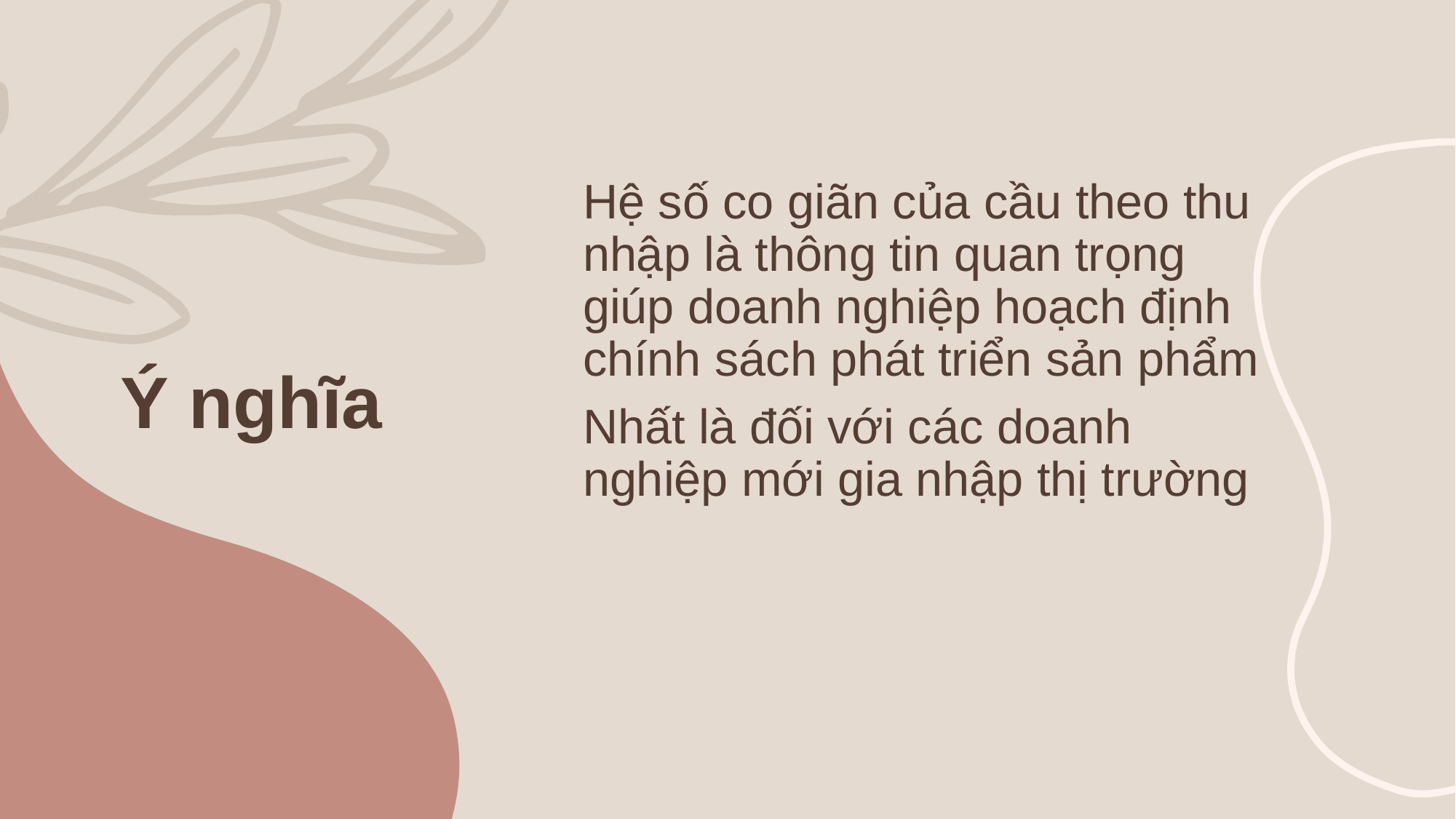

# Ý nghĩa
Hệ số co giãn của cầu theo thu nhập là thông tin quan trọng giúp doanh nghiệp hoạch định chính sách phát triển sản phẩm
Nhất là đối với các doanh nghiệp mới gia nhập thị trường